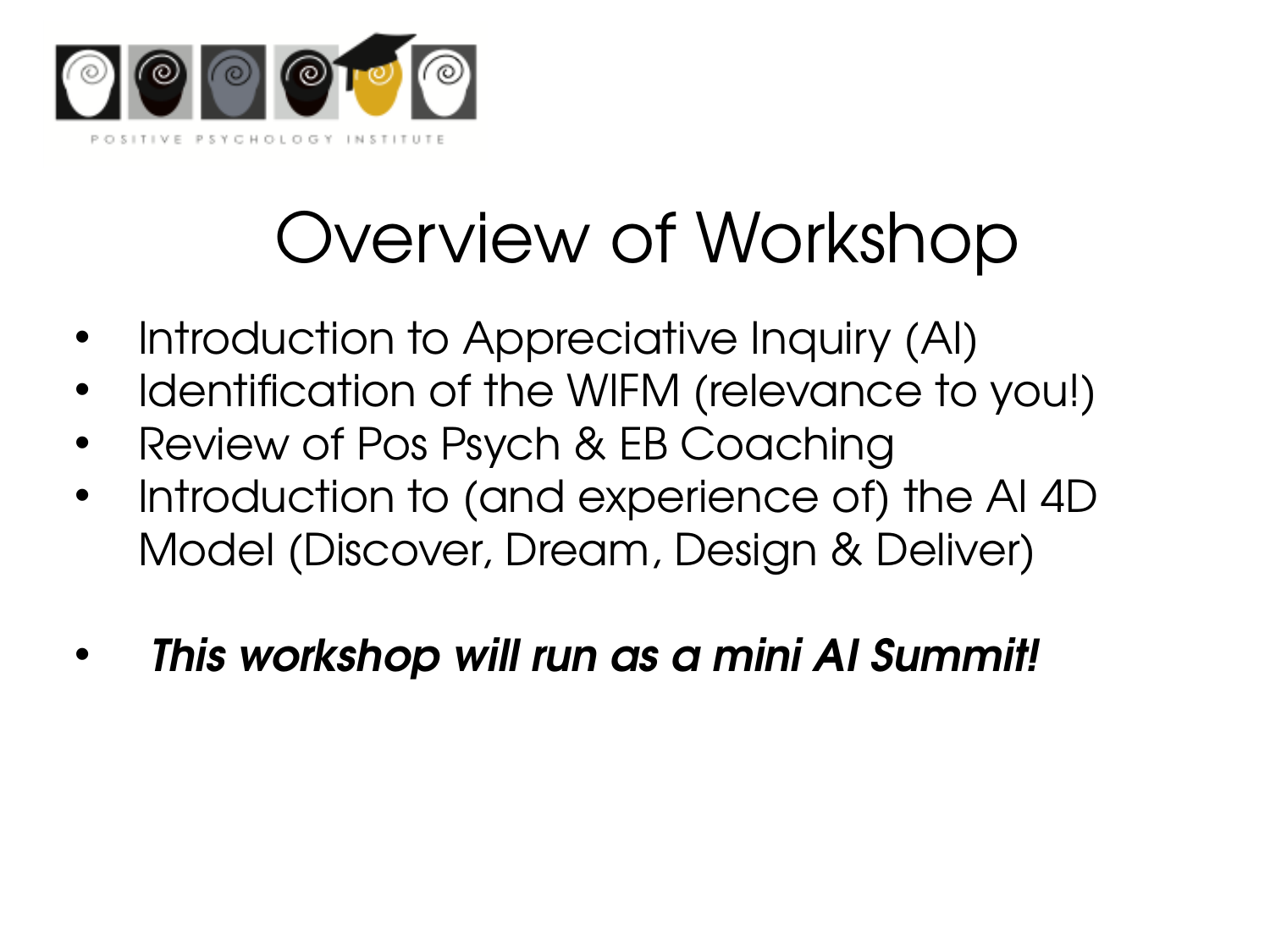

Overview of Workshop
Introduction to Appreciative Inquiry (AI)
Identification of the WIFM (relevance to you!)
Review of Pos Psych & EB Coaching
Introduction to (and experience of) the AI 4D Model (Discover, Dream, Design & Deliver)

 This workshop will run as a mini AI Summit!